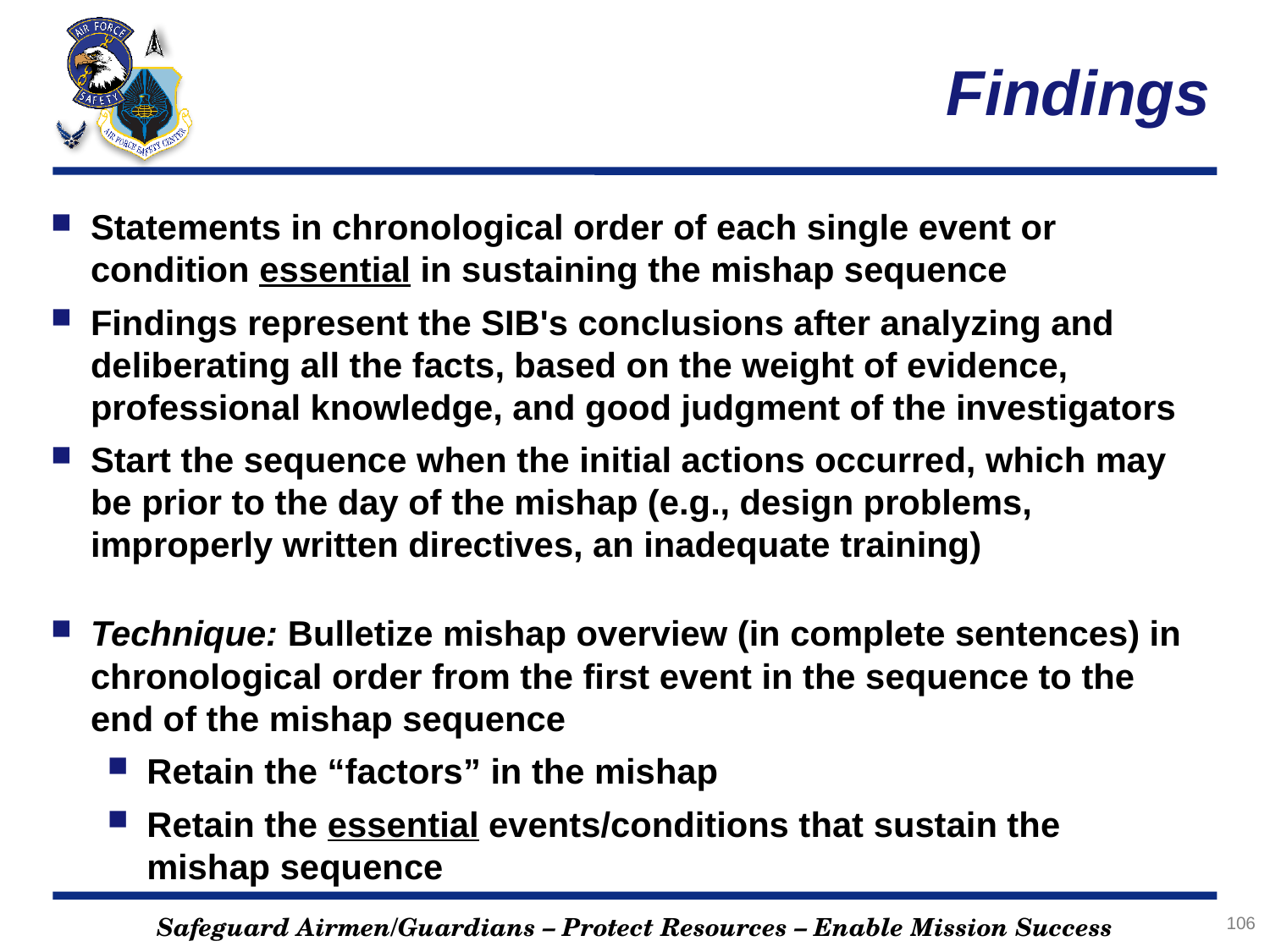

# Findings
Statements in chronological order of each single event or condition essential in sustaining the mishap sequence
Findings represent the SIB's conclusions after analyzing and deliberating all the facts, based on the weight of evidence, professional knowledge, and good judgment of the investigators
Start the sequence when the initial actions occurred, which may be prior to the day of the mishap (e.g., design problems, improperly written directives, an inadequate training)

Technique: Bulletize mishap overview (in complete sentences) in chronological order from the first event in the sequence to the end of the mishap sequence
Retain the “factors” in the mishap
Retain the essential events/conditions that sustain the mishap sequence

106